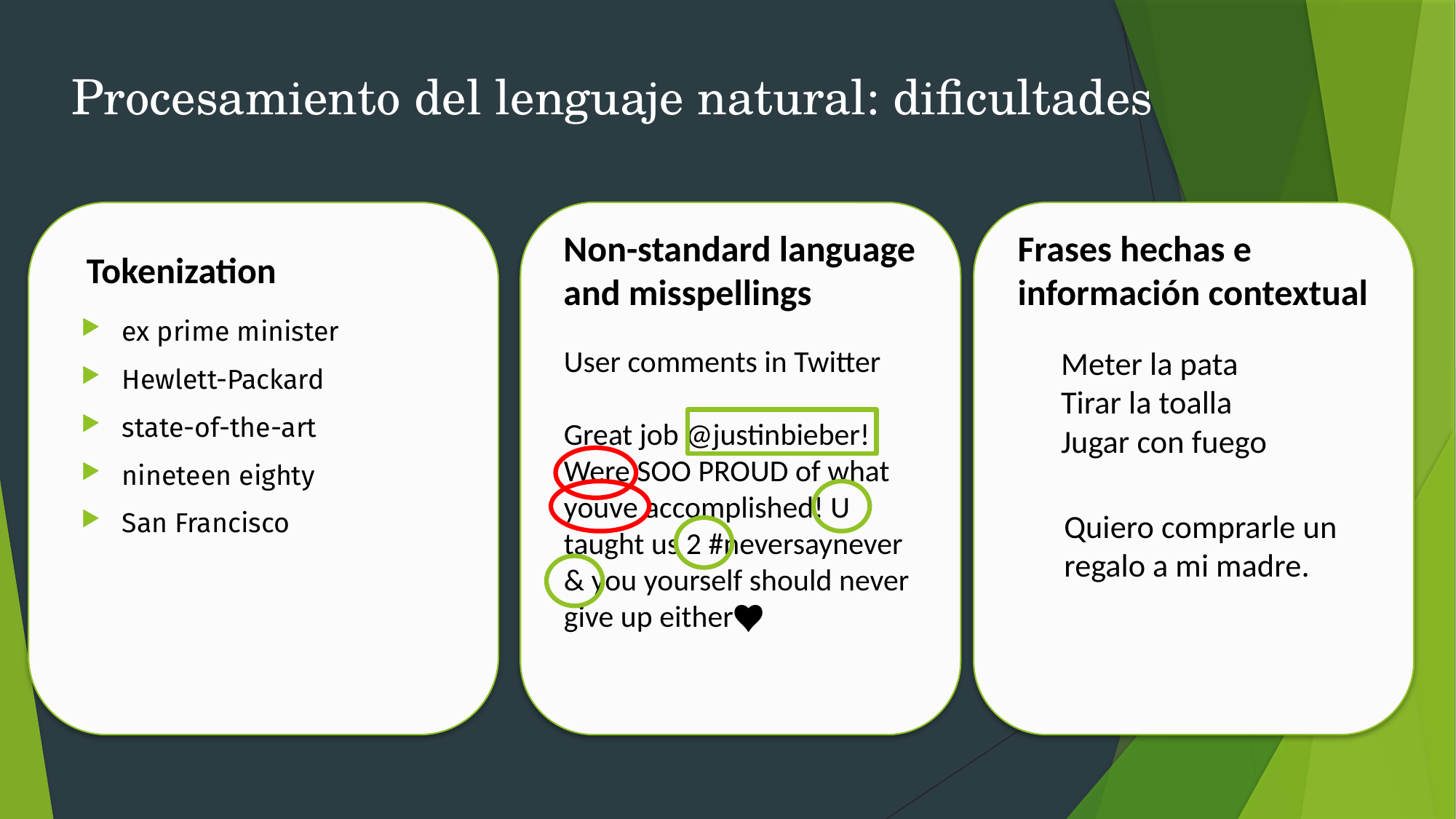

# Procesamiento del lenguaje natural: dificultades

Non-standard language
and misspellings
Frases hechas e
información contextual
Tokenization
ex prime minister
Hewlett-Packard
state-of-the-art
nineteen eighty
San Francisco
User comments in Twitter

Great job @justinbieber! Were SOO PROUD of what youve accomplished! U taught us 2 #neversaynever & you yourself should never give up either♥
Meter la pata
Tirar la toalla
Jugar con fuego

Quiero comprarle un regalo a mi madre.